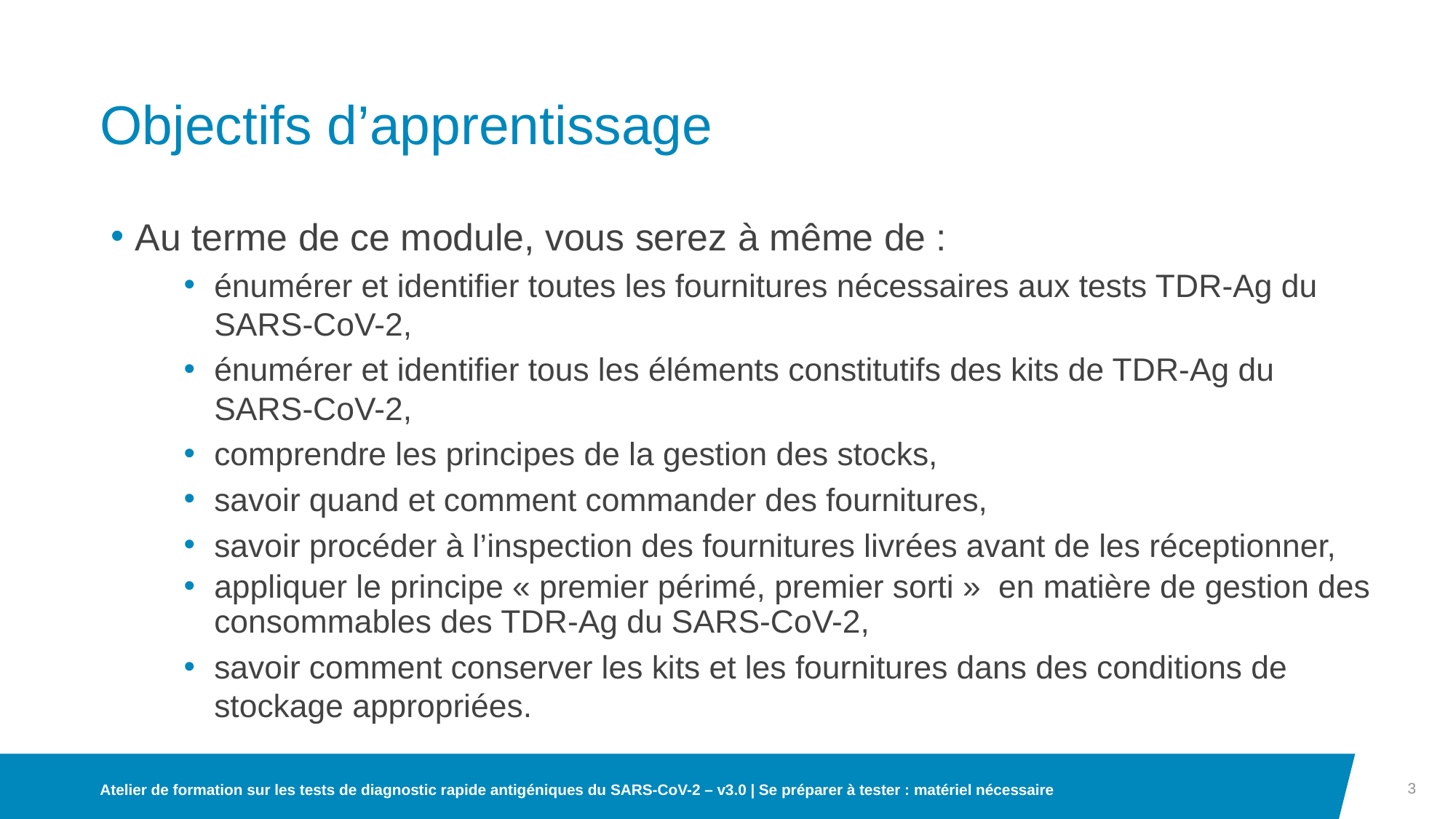

# Objectifs d’apprentissage
Au terme de ce module, vous serez à même de :
énumérer et identifier toutes les fournitures nécessaires aux tests TDR-Ag du SARS-CoV-2,
énumérer et identifier tous les éléments constitutifs des kits de TDR-Ag du SARS-CoV-2,
comprendre les principes de la gestion des stocks,
savoir quand et comment commander des fournitures,
savoir procéder à l’inspection des fournitures livrées avant de les réceptionner,
appliquer le principe « premier périmé, premier sorti »  en matière de gestion des consommables des TDR-Ag du SARS-CoV-2,
savoir comment conserver les kits et les fournitures dans des conditions de stockage appropriées.
3
Atelier de formation sur les tests de diagnostic rapide antigéniques du SARS-CoV-2 – v3.0 | Se préparer à tester : matériel nécessaire